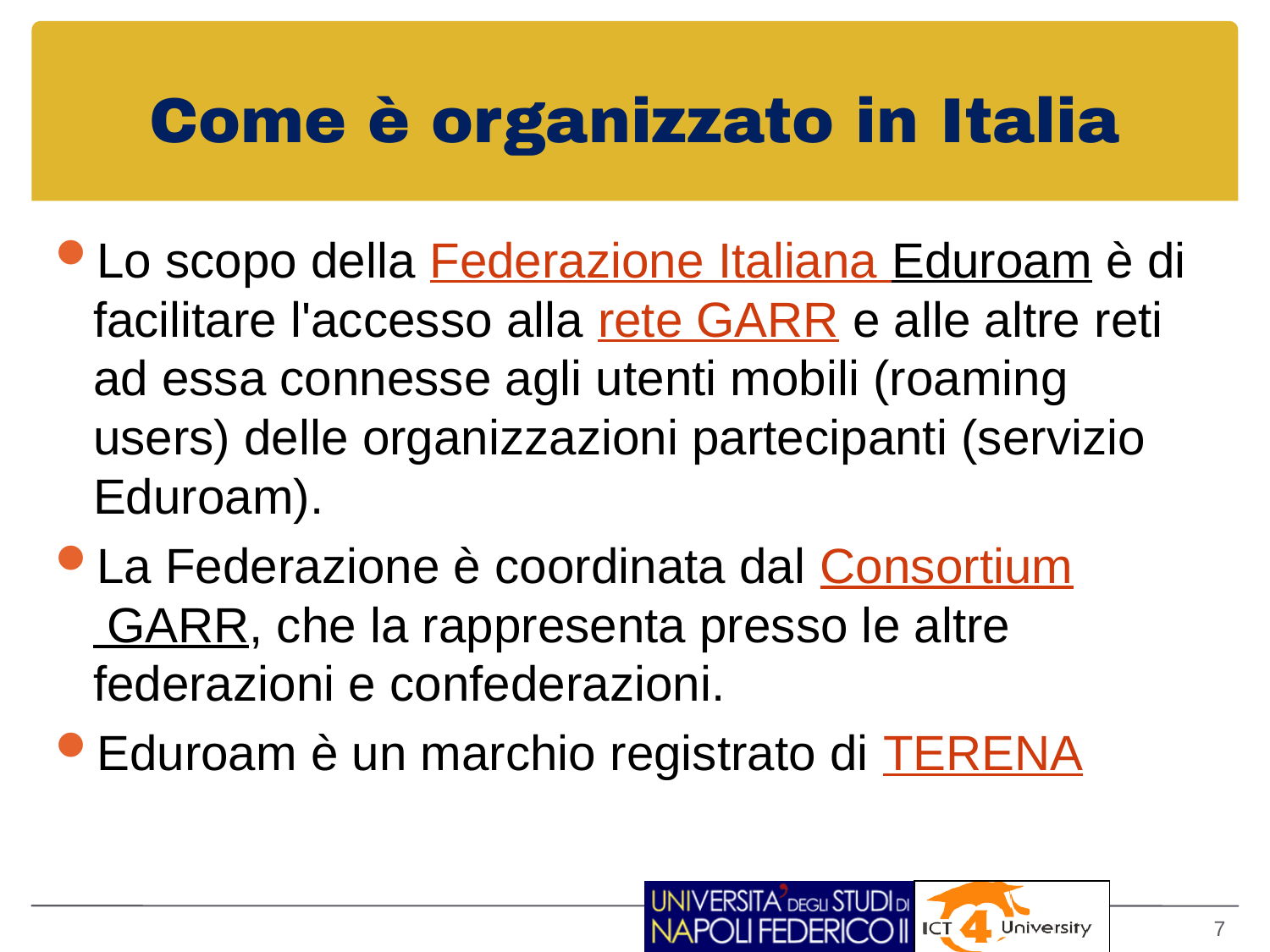

# Come è organizzato in Italia
Lo scopo della Federazione Italiana Eduroam è di facilitare l'accesso alla rete GARR e alle altre reti ad essa connesse agli utenti mobili (roaming users) delle organizzazioni partecipanti (servizio Eduroam).
La Federazione è coordinata dal Consortium GARR, che la rappresenta presso le altre federazioni e confederazioni.
Eduroam è un marchio registrato di TERENA

7